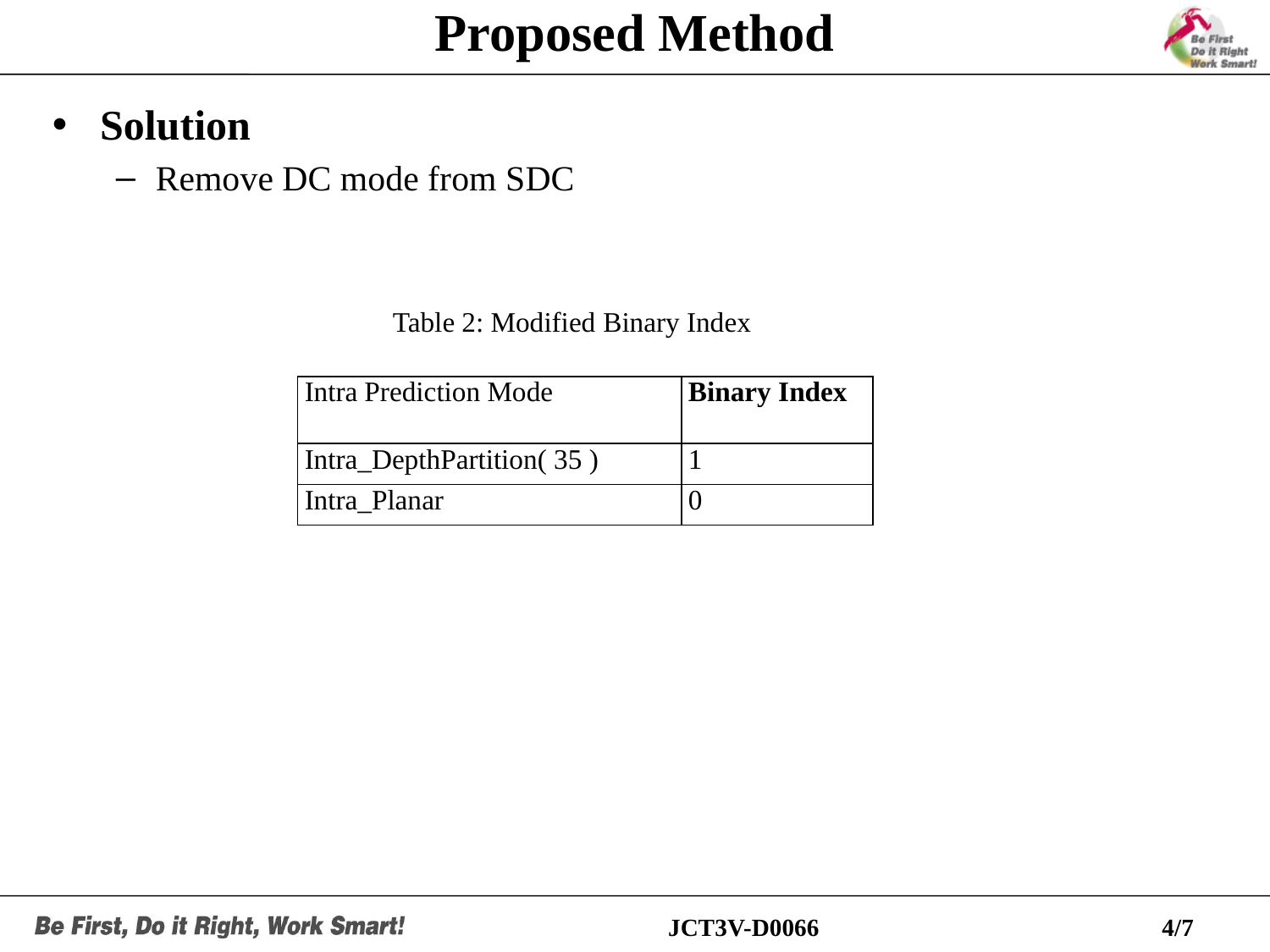

# Proposed Method
Solution
Remove DC mode from SDC

Table 2: Modified Binary Index
| Intra Prediction Mode | Binary Index |
| --- | --- |
| Intra\_DepthPartition( 35 ) | 1 |
| Intra\_Planar | 0 |
JCT3V-D0066
4/7